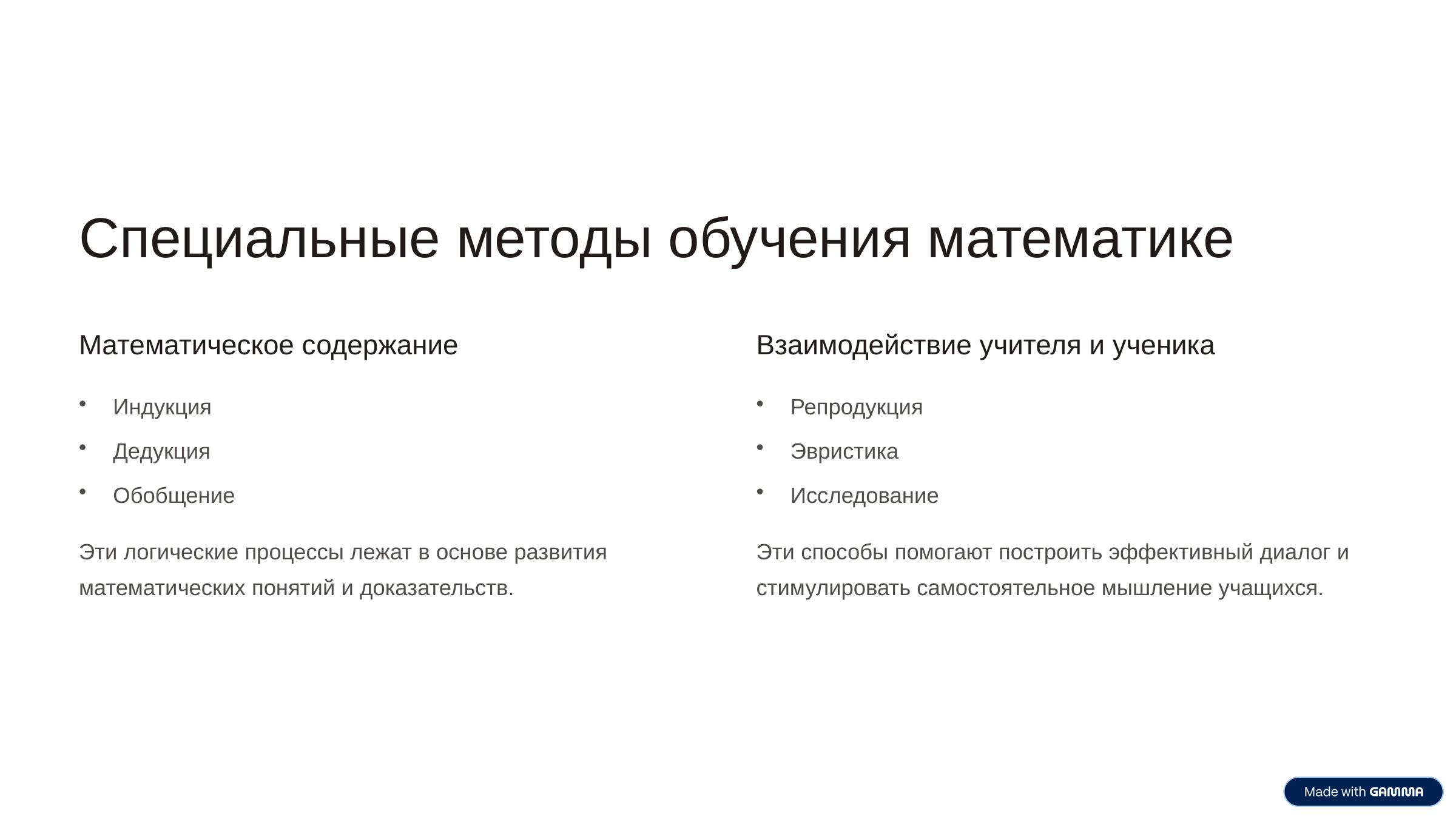

Специальные методы обучения математике
Математическое содержание
Взаимодействие учителя и ученика
Индукция
Репродукция
Дедукция
Эвристика
Обобщение
Исследование
Эти логические процессы лежат в основе развития математических понятий и доказательств.
Эти способы помогают построить эффективный диалог и стимулировать самостоятельное мышление учащихся.